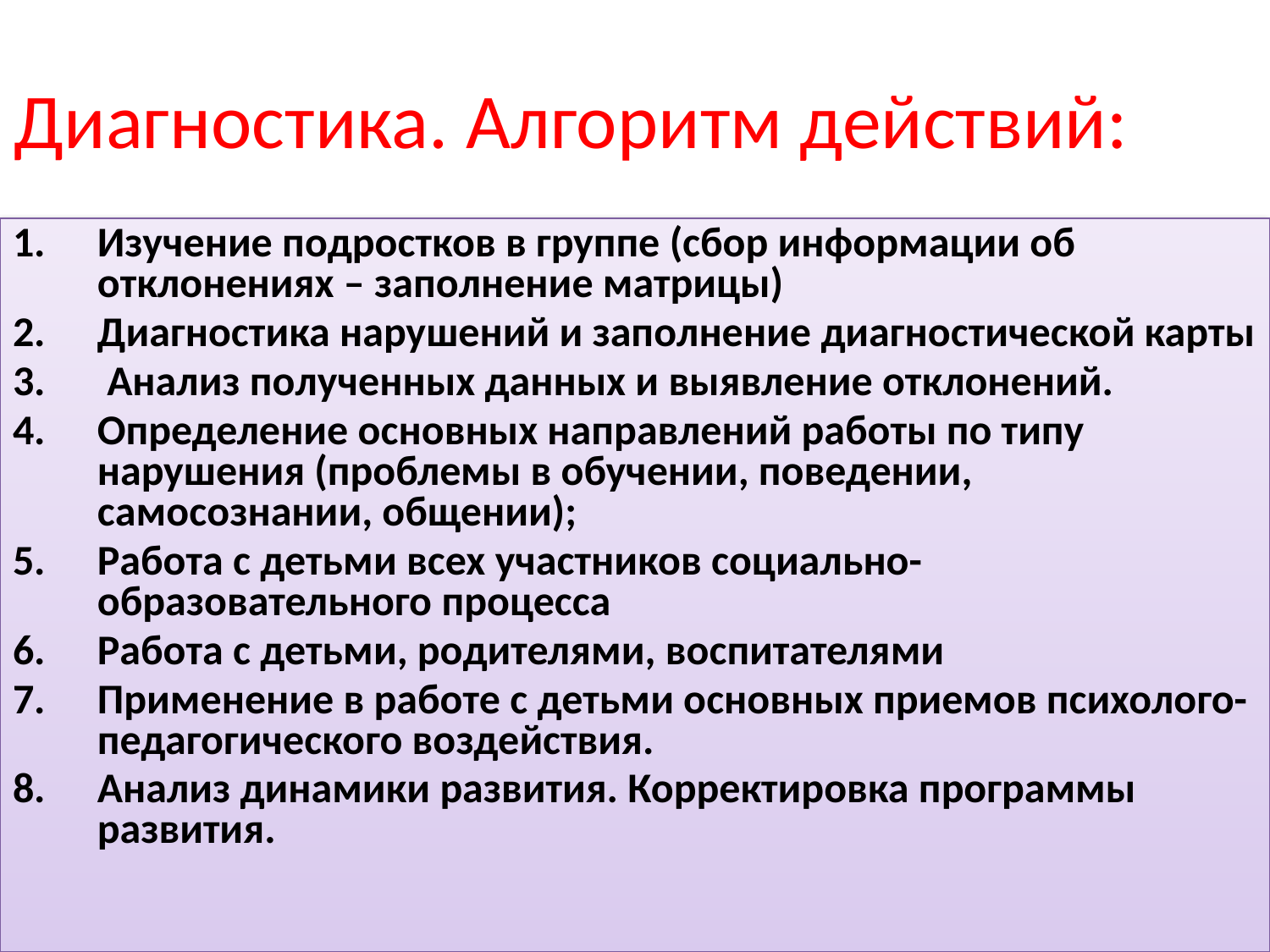

Диагностика. Алгоритм действий:
Изучение подростков в группе (сбор информации об отклонениях – заполнение матрицы)
Диагностика нарушений и заполнение диагностической карты
 Анализ полученных данных и выявление отклонений.
Определение основных направлений работы по типу нарушения (проблемы в обучении, поведении, самосознании, общении);
Работа с детьми всех участников социально-образовательного процесса
Работа с детьми, родителями, воспитателями
Применение в работе с детьми основных приемов психолого-педагогического воздействия.
Анализ динамики развития. Корректировка программы развития.